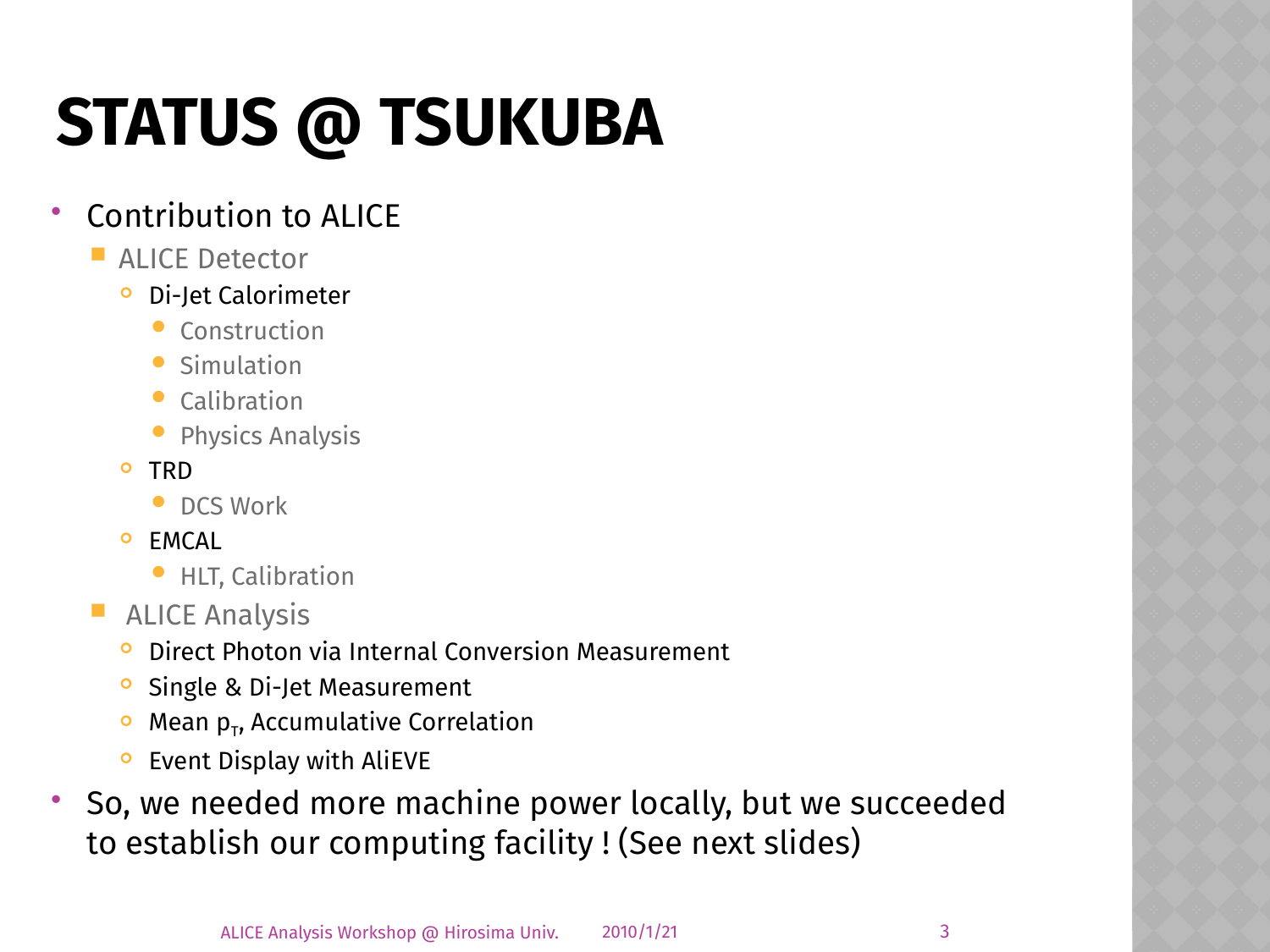

# Status @ Tsukuba
Contribution to ALICE
ALICE Detector
Di-Jet Calorimeter
Construction
Simulation
Calibration
Physics Analysis
TRD
DCS Work
EMCAL
HLT, Calibration
 ALICE Analysis
Direct Photon via Internal Conversion Measurement
Single & Di-Jet Measurement
Mean pT, Accumulative Correlation
Event Display with AliEVE
So, we needed more machine power locally, but we succeeded to establish our computing facility ! (See next slides)
3
ALICE Analysis Workshop @ Hirosima Univ.
2010/1/21